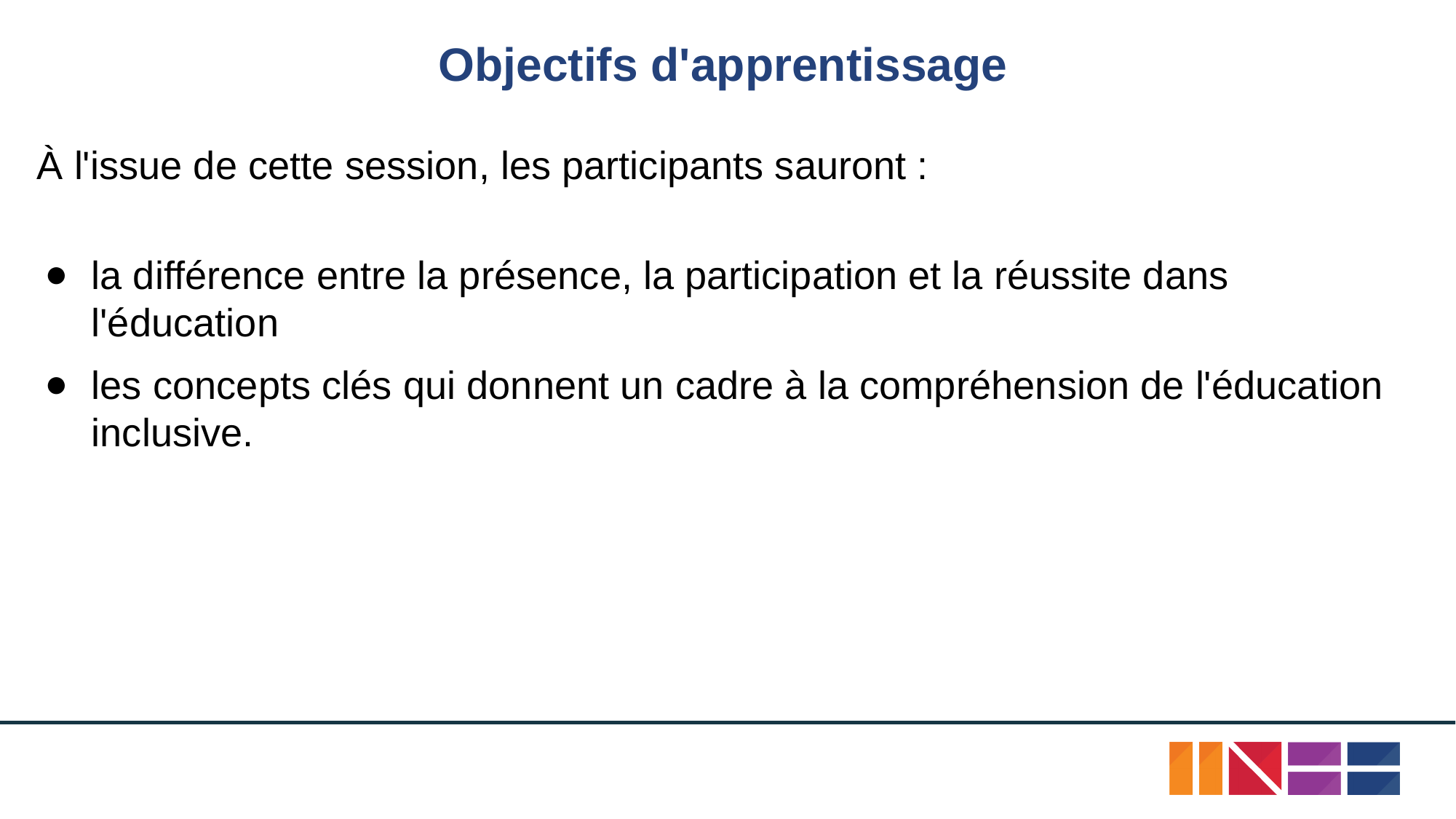

# Objectifs d'apprentissage
À l'issue de cette session, les participants sauront :

la différence entre la présence, la participation et la réussite dans l'éducation
les concepts clés qui donnent un cadre à la compréhension de l'éducation inclusive.